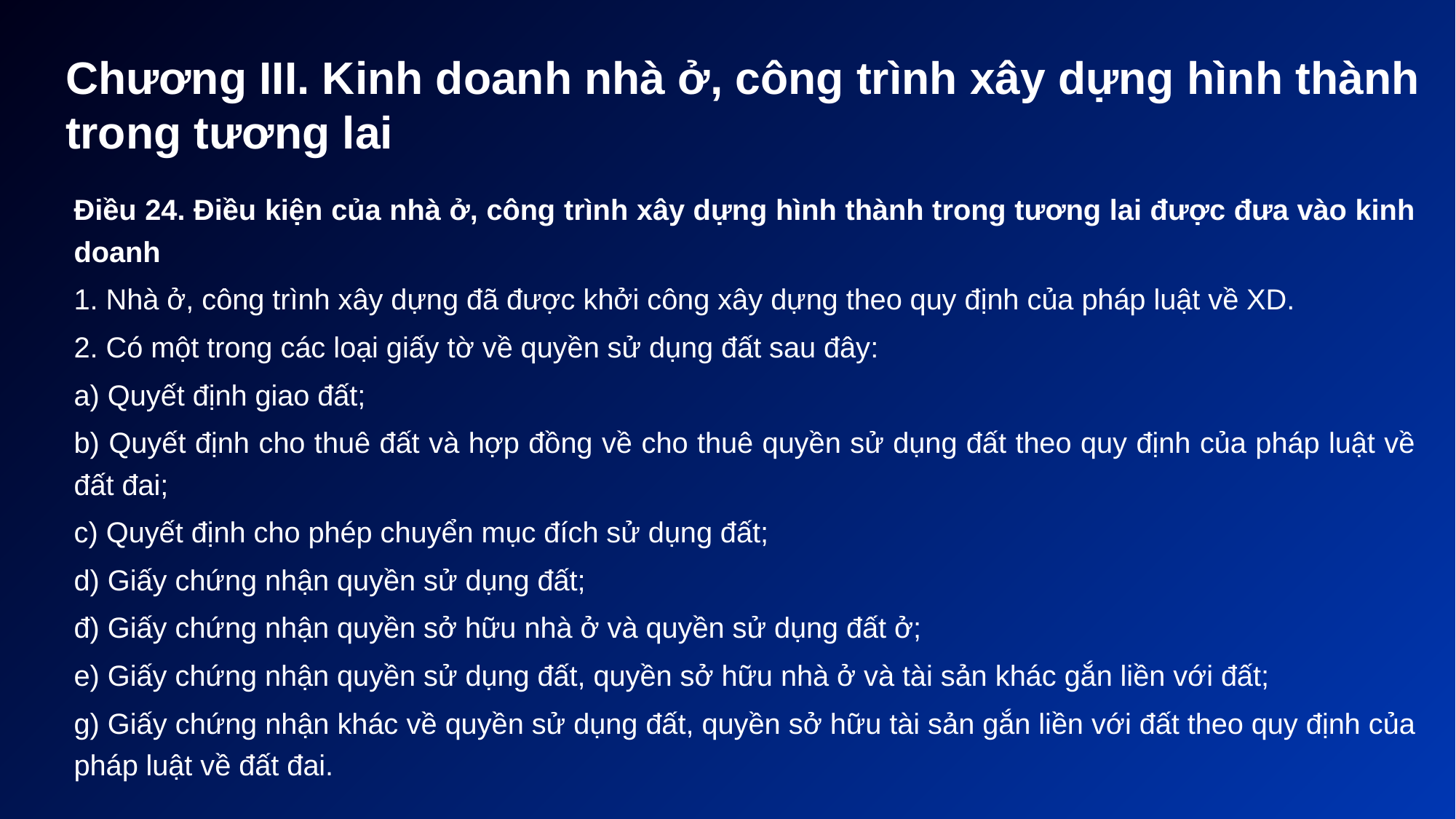

# Chương III. Kinh doanh nhà ở, công trình xây dựng hình thành trong tương lai
Điều 24. Điều kiện của nhà ở, công trình xây dựng hình thành trong tương lai được đưa vào kinh doanh
1. Nhà ở, công trình xây dựng đã được khởi công xây dựng theo quy định của pháp luật về XD.
2. Có một trong các loại giấy tờ về quyền sử dụng đất sau đây:
a) Quyết định giao đất;
b) Quyết định cho thuê đất và hợp đồng về cho thuê quyền sử dụng đất theo quy định của pháp luật về đất đai;
c) Quyết định cho phép chuyển mục đích sử dụng đất;
d) Giấy chứng nhận quyền sử dụng đất;
đ) Giấy chứng nhận quyền sở hữu nhà ở và quyền sử dụng đất ở;
e) Giấy chứng nhận quyền sử dụng đất, quyền sở hữu nhà ở và tài sản khác gắn liền với đất;
g) Giấy chứng nhận khác về quyền sử dụng đất, quyền sở hữu tài sản gắn liền với đất theo quy định của pháp luật về đất đai.